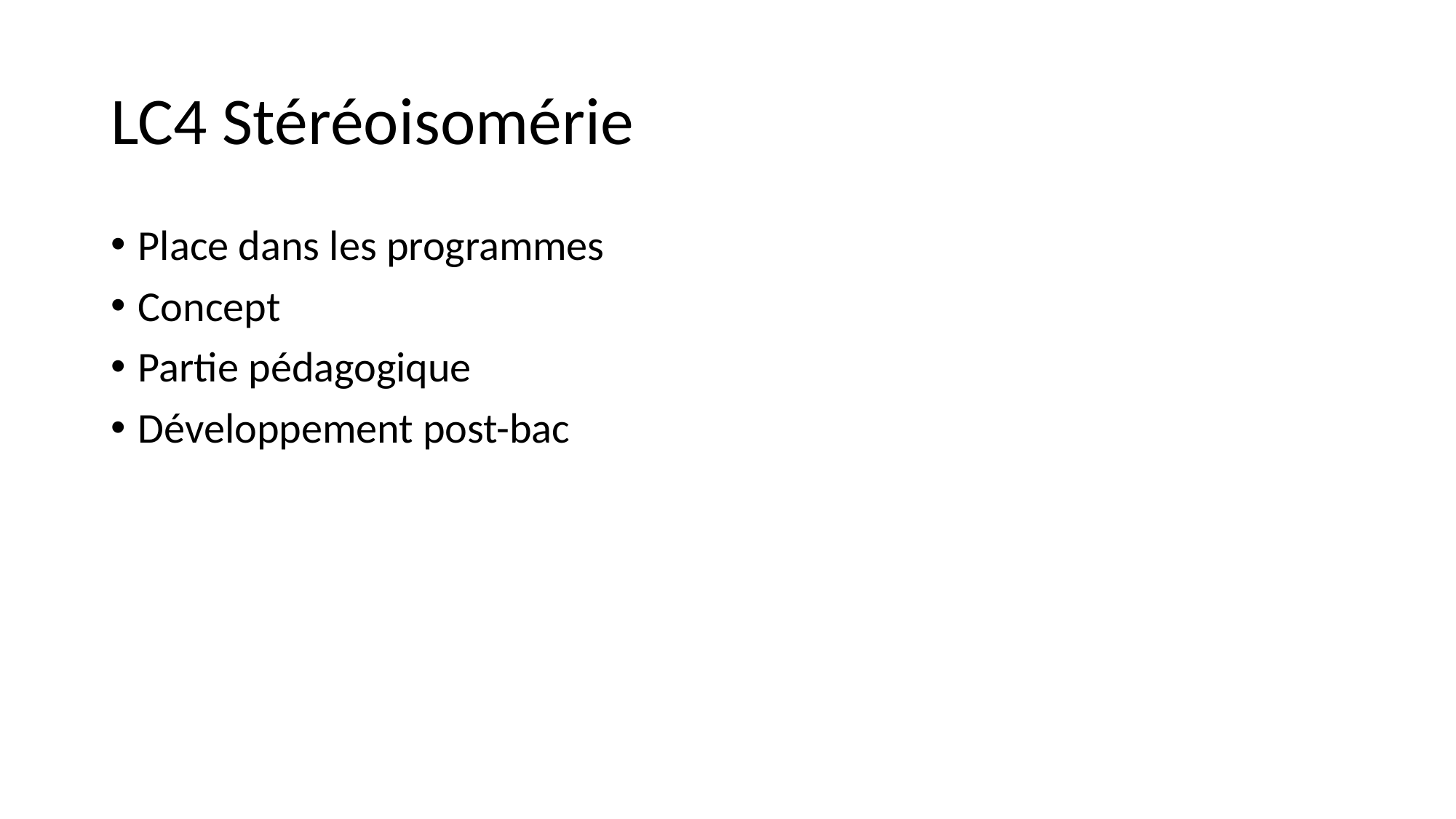

# LC4 Stéréoisomérie
Place dans les programmes
Concept
Partie pédagogique
Développement post-bac